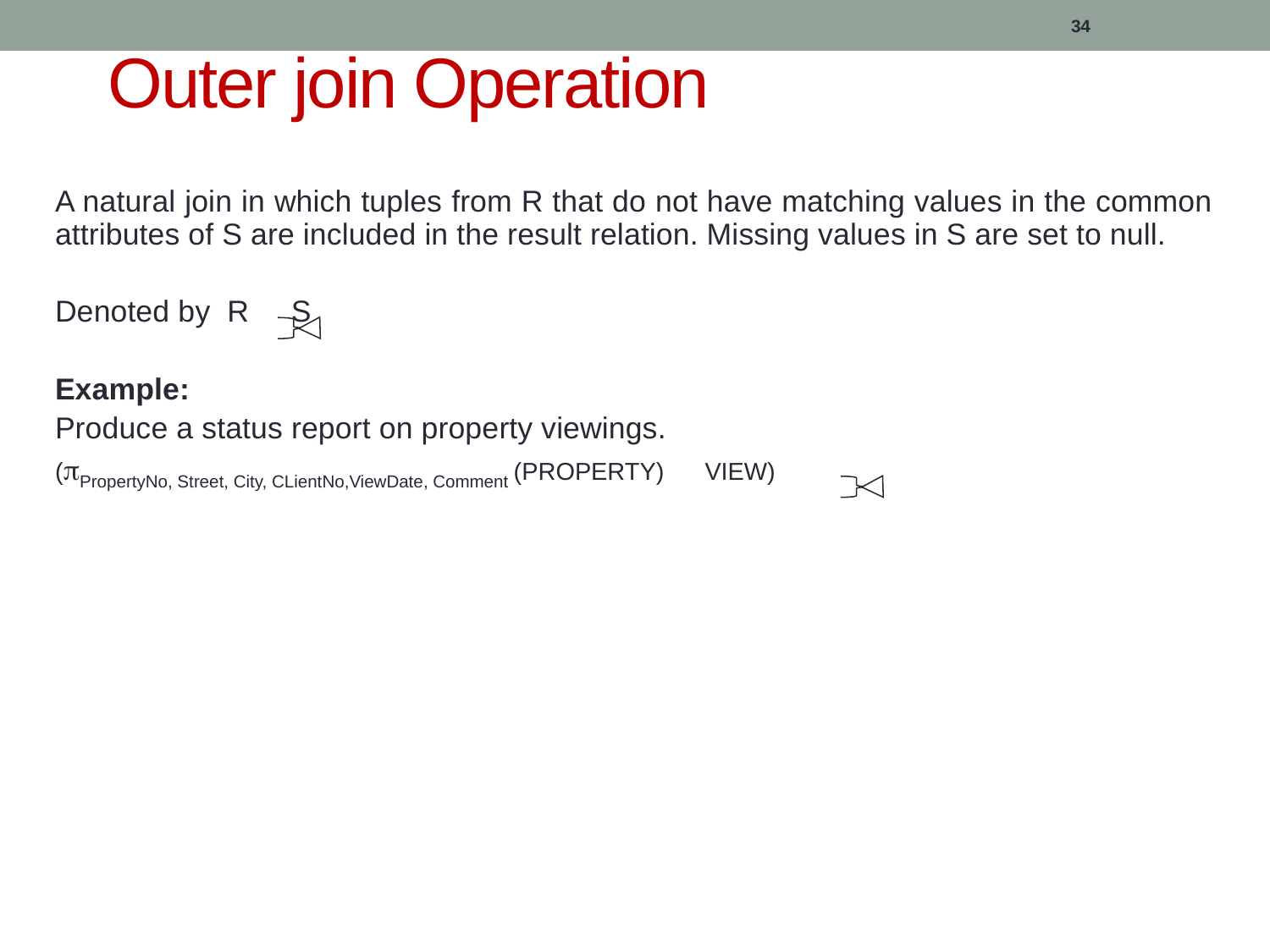

# Outer join Operation
34
A natural join in which tuples from R that do not have matching values in the common attributes of S are included in the result relation. Missing values in S are set to null.

Denoted by  R     S

Example:
Produce a status report on property viewings.
(πPropertyNo, Street, City, CLientNo,ViewDate, Comment (PROPERTY)      VIEW)